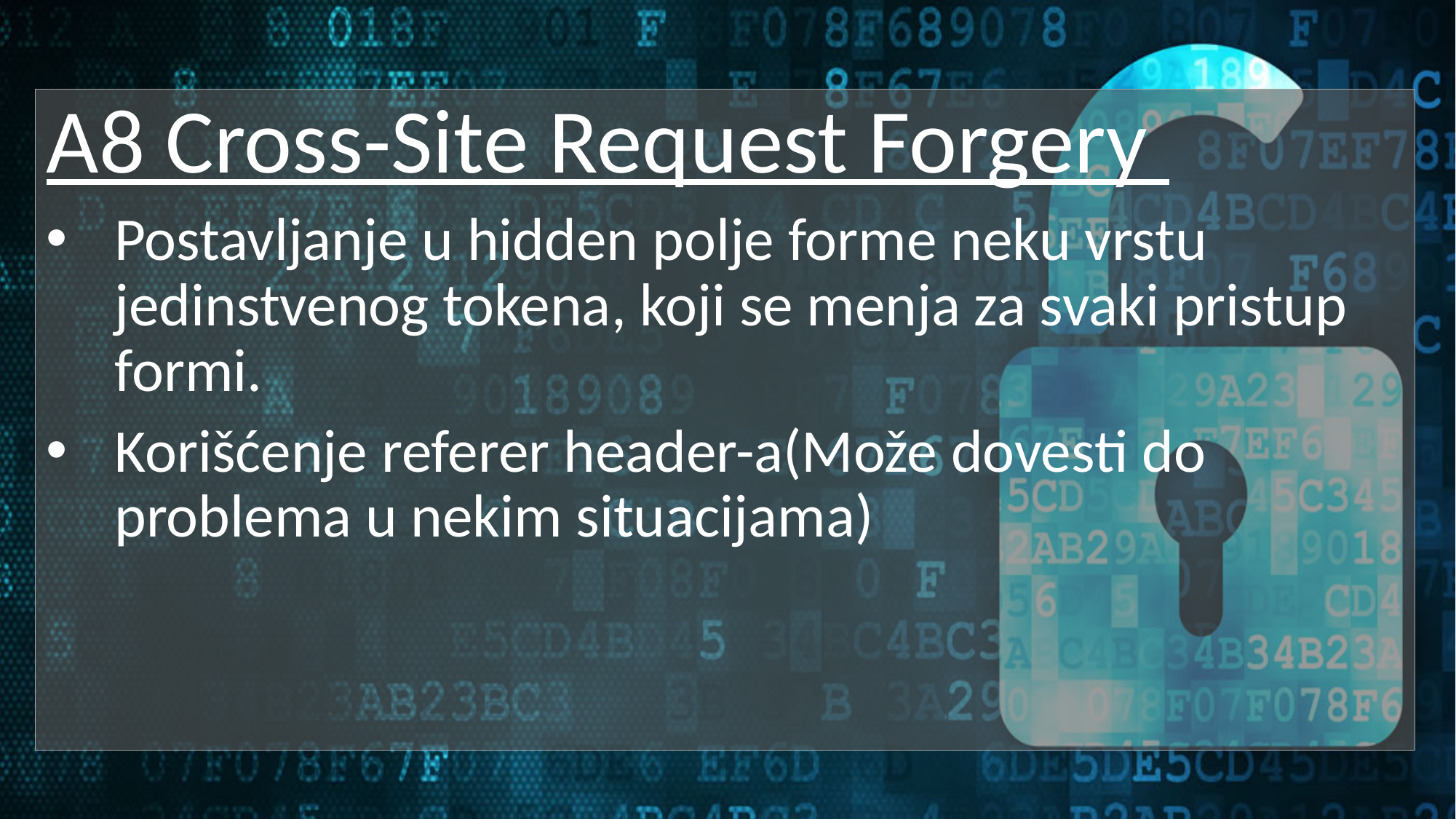

A8 Cross-Site Request Forgery
Postavljanje u hidden polje forme neku vrstu jedinstvenog tokena, koji se menja za svaki pristup formi.
Korišćenje referer header-a(Može dovesti do problema u nekim situacijama)